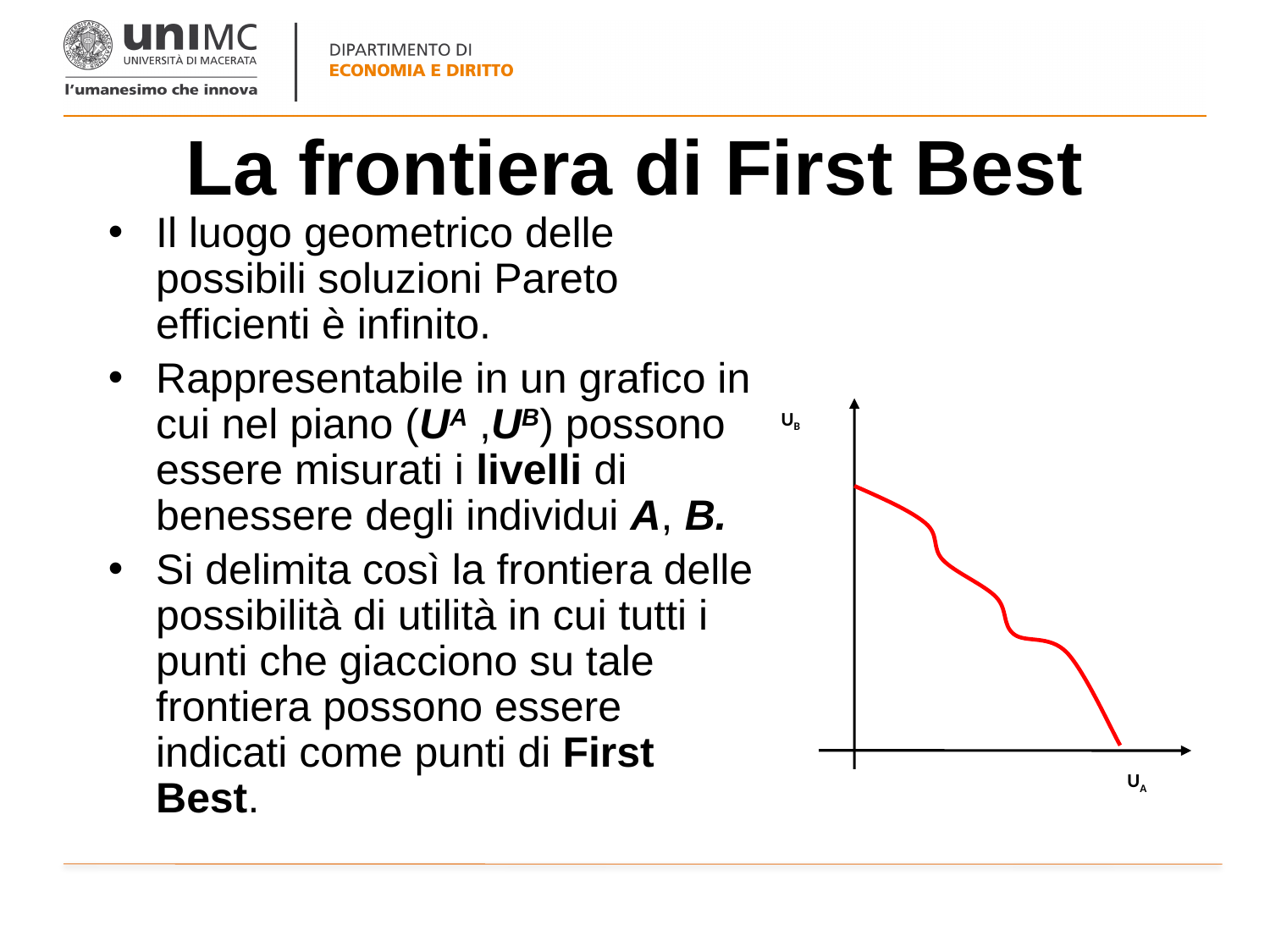

# La frontiera di First Best
Il luogo geometrico delle possibili soluzioni Pareto efficienti è infinito.
Rappresentabile in un grafico in cui nel piano (UA ,UB) possono essere misurati i livelli di benessere degli individui A, B.
Si delimita così la frontiera delle possibilità di utilità in cui tutti i punti che giacciono su tale frontiera possono essere indicati come punti di First Best.

UB

UA